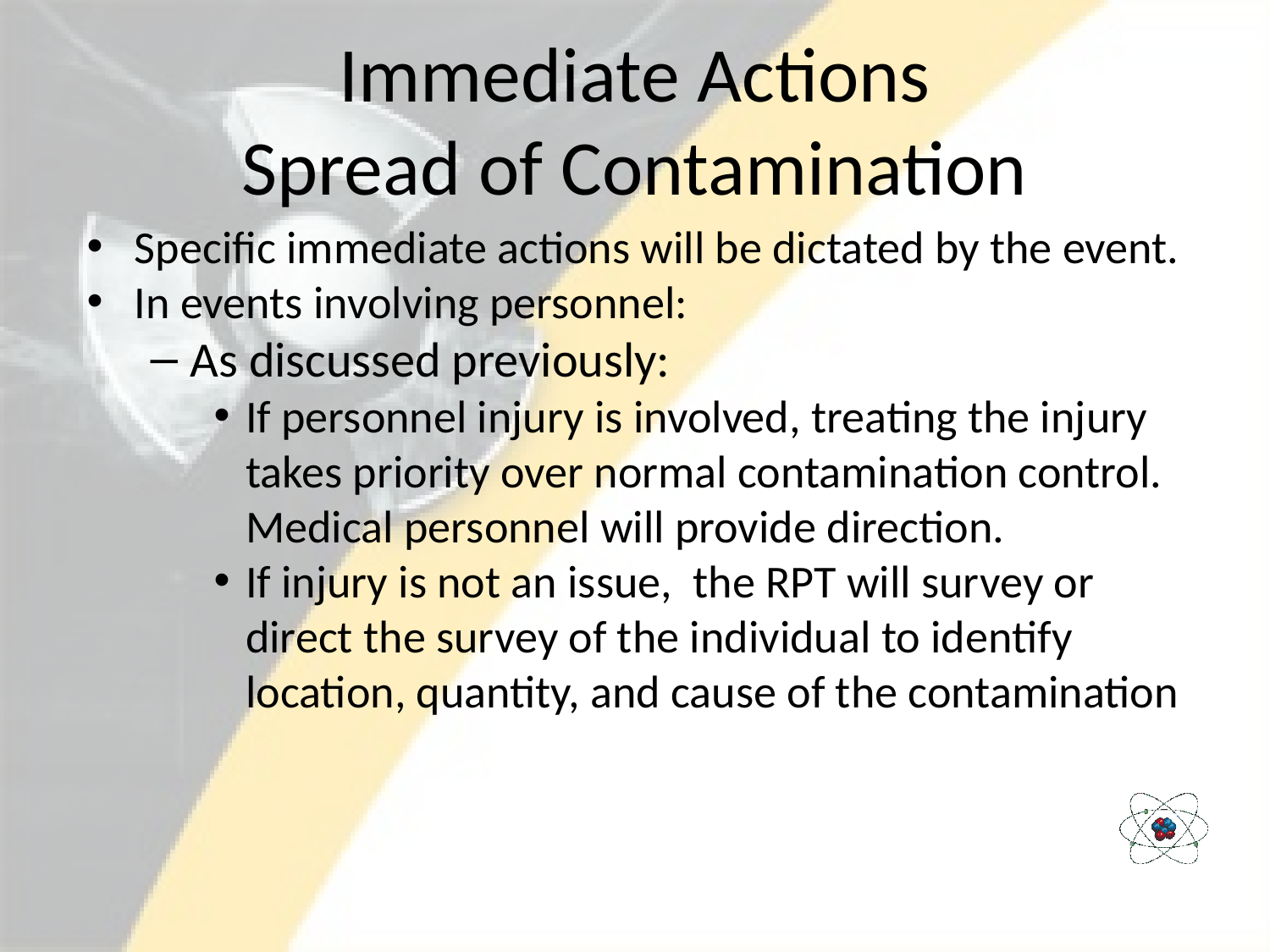

# Immediate Actions Spread of Contamination
Specific immediate actions will be dictated by the event.
In events involving personnel:
As discussed previously:
If personnel injury is involved, treating the injury takes priority over normal contamination control.  Medical personnel will provide direction.
If injury is not an issue,  the RPT will survey or direct the survey of the individual to identify location, quantity, and cause of the contamination